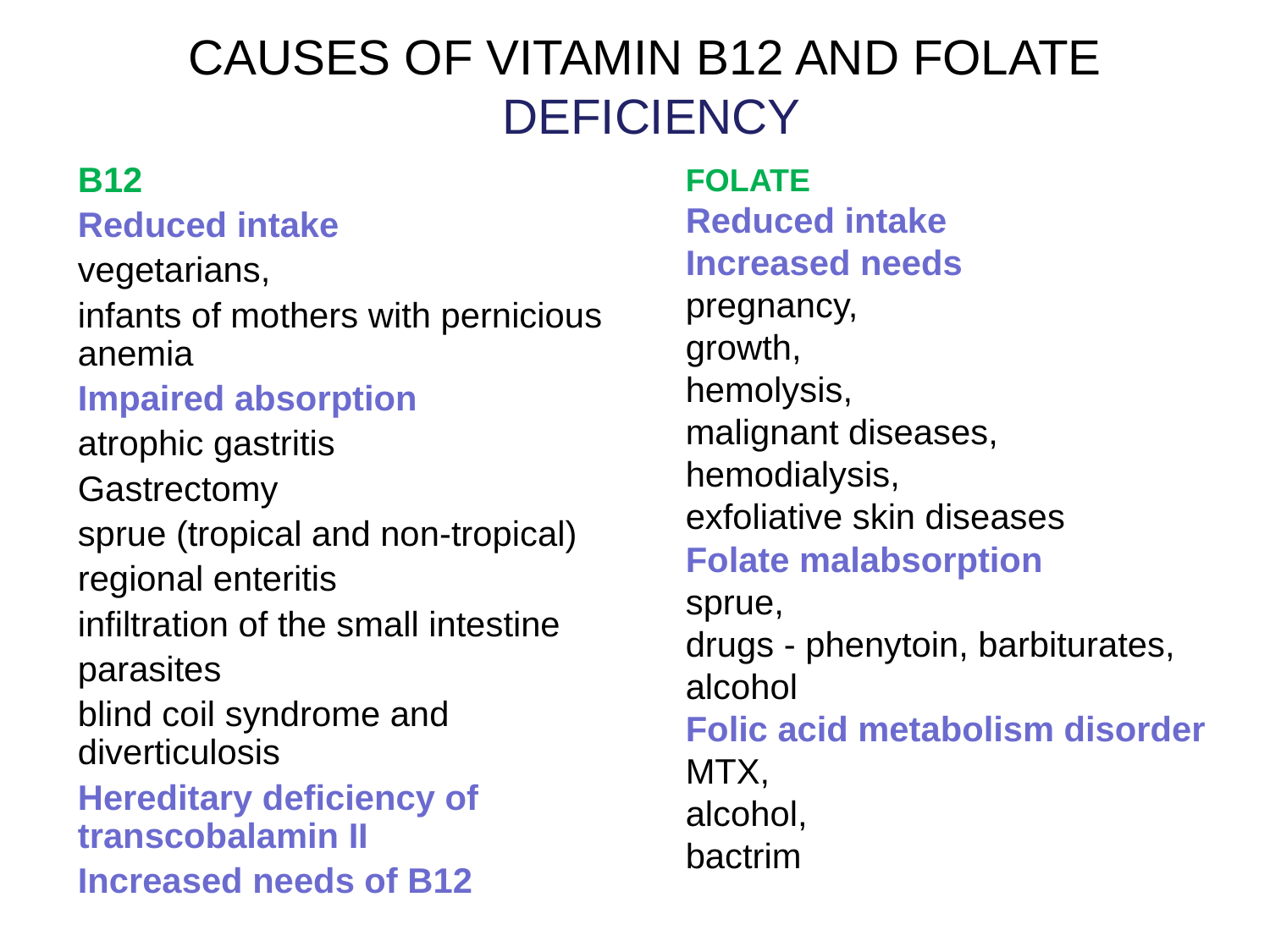

# CAUSES OF VITAMIN B12 AND FOLATE  DEFICIENCY
FOLATE
Reduced intake
Increased needs
pregnancy,
growth,
hemolysis,
malignant diseases,
hemodialysis,
exfoliative skin diseases
Folate malabsorption
sprue,
drugs - phenytoin, barbiturates, alcohol
Folic acid metabolism disorder
MTX,
alcohol,
bactrim
B12
Reduced intake
vegetarians,
infants of mothers with pernicious anemia
Impaired absorption
atrophic gastritis
Gastrectomy​​
sprue (tropical and non-tropical)
regional enteritis
infiltration of the small intestine
parasites
blind coil syndrome and diverticulosis
Hereditary deficiency of transcobalamin II
Increased needs of B12